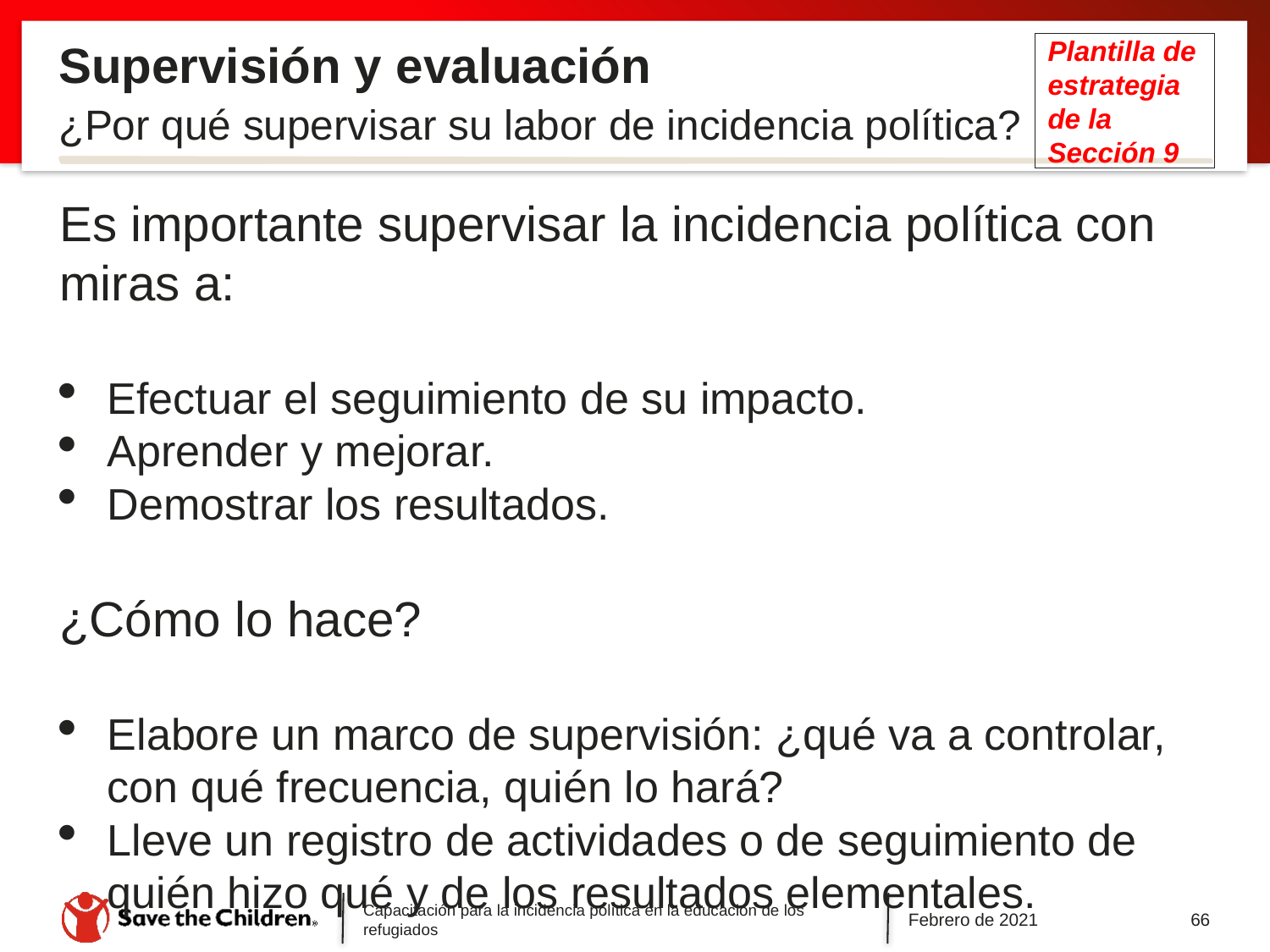

# Supervisión y evaluación
Plantilla de estrategia de la Sección 9
¿Por qué supervisar su labor de incidencia política?
Es importante supervisar la incidencia política con miras a:

Efectuar el seguimiento de su impacto.
Aprender y mejorar.
Demostrar los resultados.

¿Cómo lo hace?

Elabore un marco de supervisión: ¿qué va a controlar, con qué frecuencia, quién lo hará?
Lleve un registro de actividades o de seguimiento de quién hizo qué y de los resultados elementales.

Capacitación para la incidencia política en la educación de los refugiados
Febrero de 2021
66